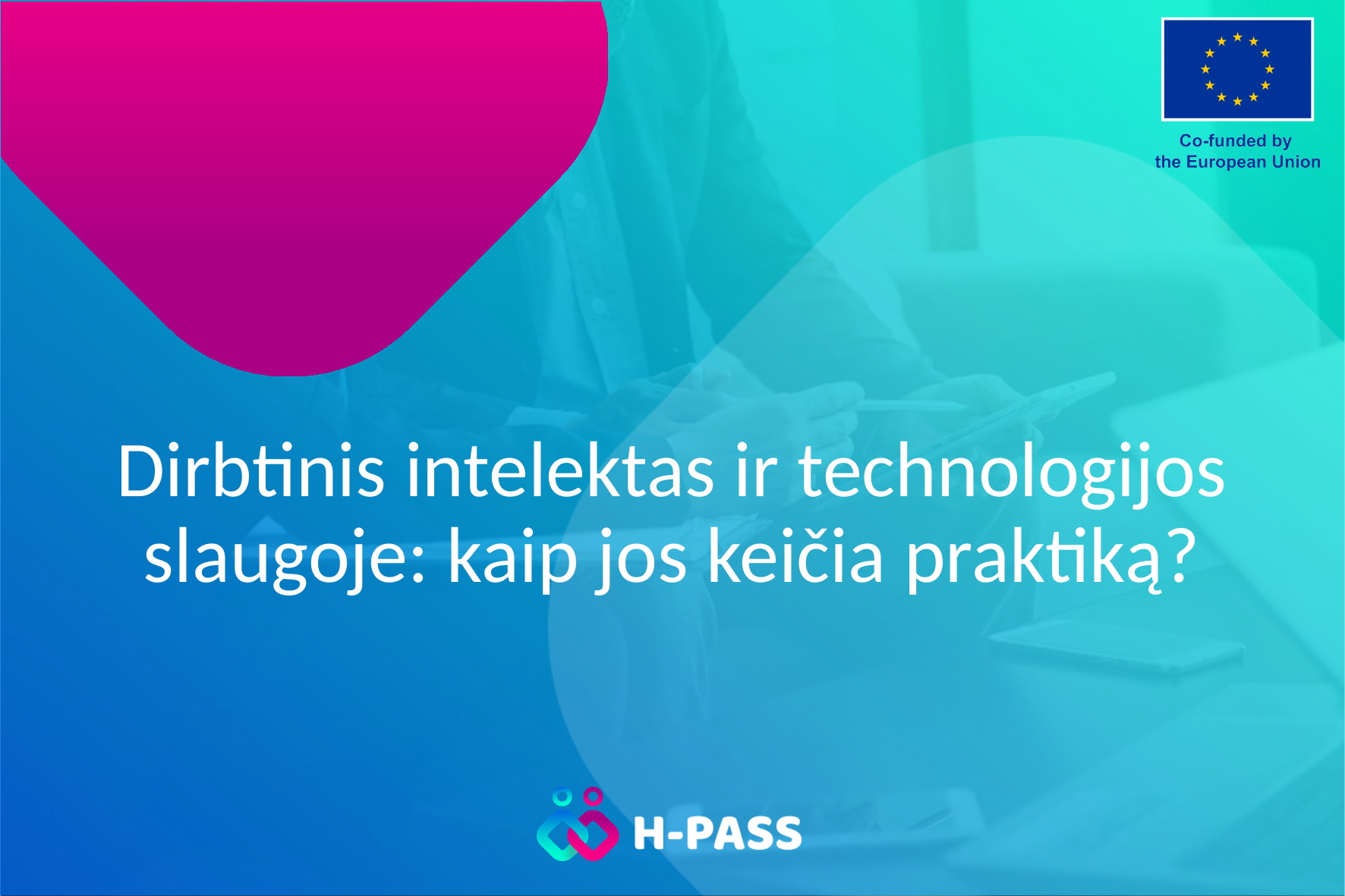

# Dirbtinis intelektas ir technologijos slaugoje: kaip jos keičia praktiką?